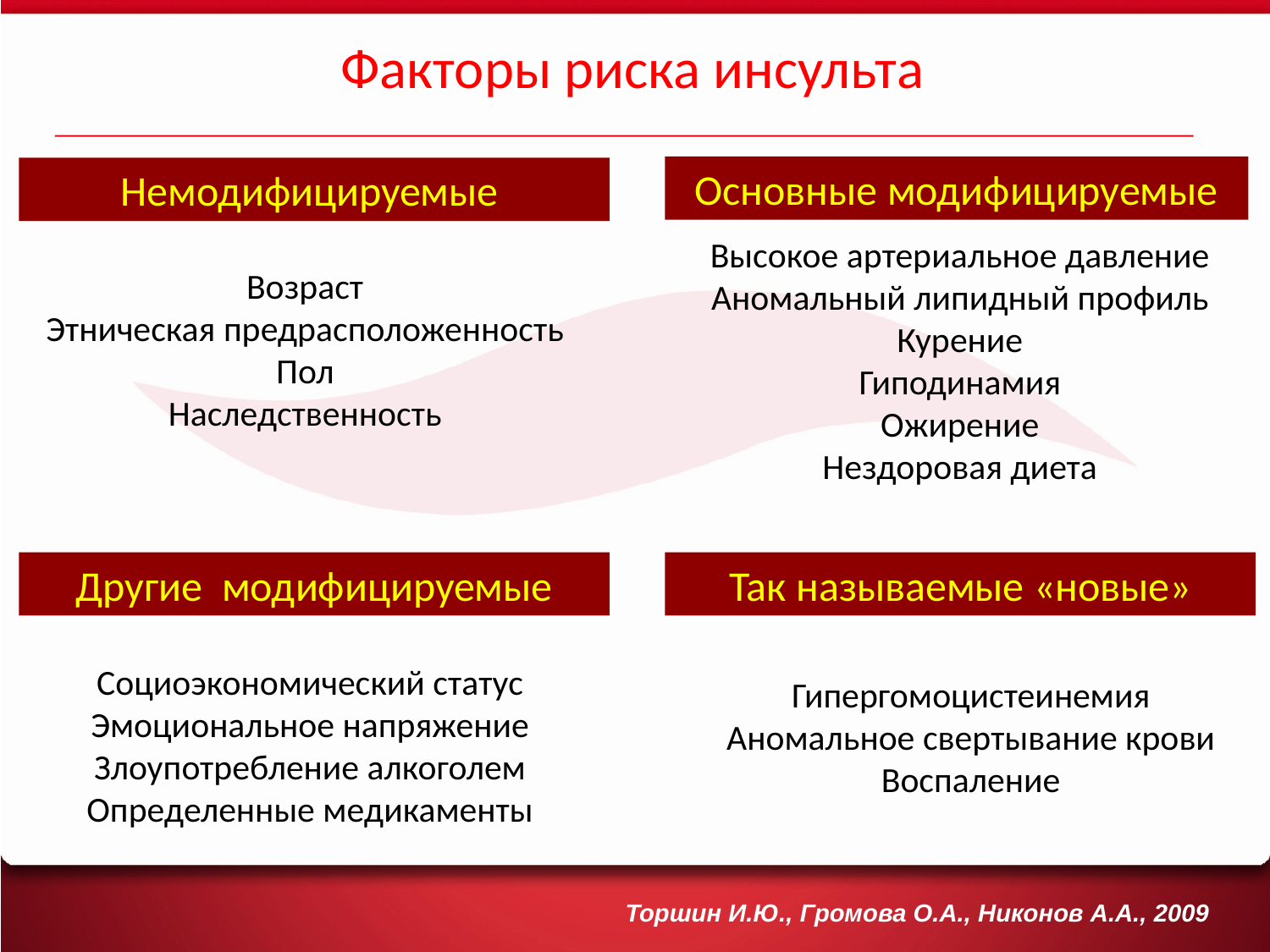

Факторы риска инсульта
Основные модифицируемые
Немодифицируемые
Высокое артериальное давление
Аномальный липидный профиль
Курение
Гиподинамия
Ожирение
Нездоровая диета
Возраст
Этническая предрасположенность
Пол
Наследственность
Другие  модифицируемые
Так называемые «новые»
Социоэкономический статус
Эмоциональное напряжение
Злоупотребление алкоголем
Определенные медикаменты
Гипергомоцистеинемия
Аномальное свертывание крови
Воспаление
Торшин И.Ю., Громова О.А., Никонов А.А., 2009